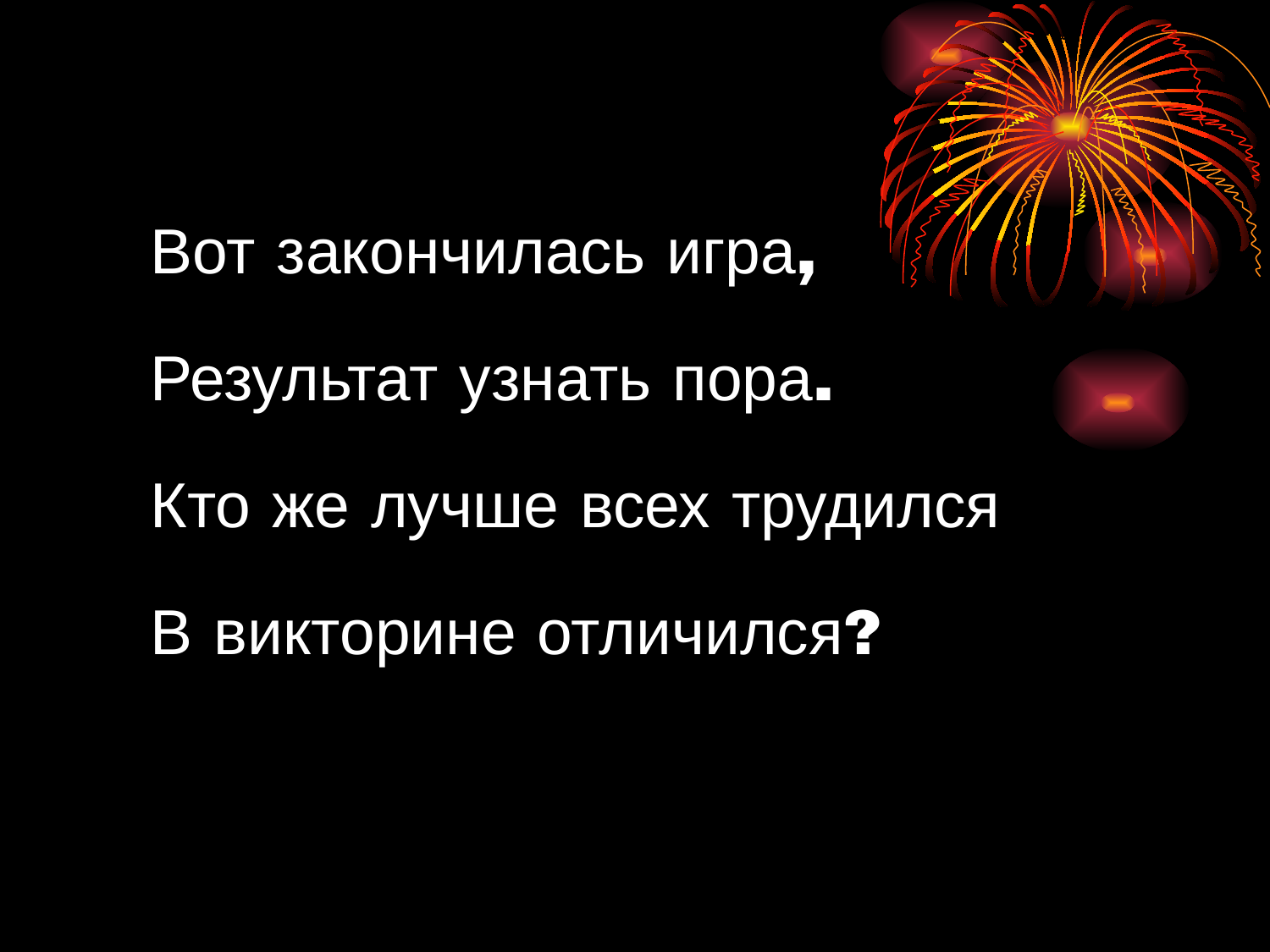

#
  Вот закончилась игра,
  Результат узнать пора.
  Кто же лучше всех трудился
  В викторине отличился?